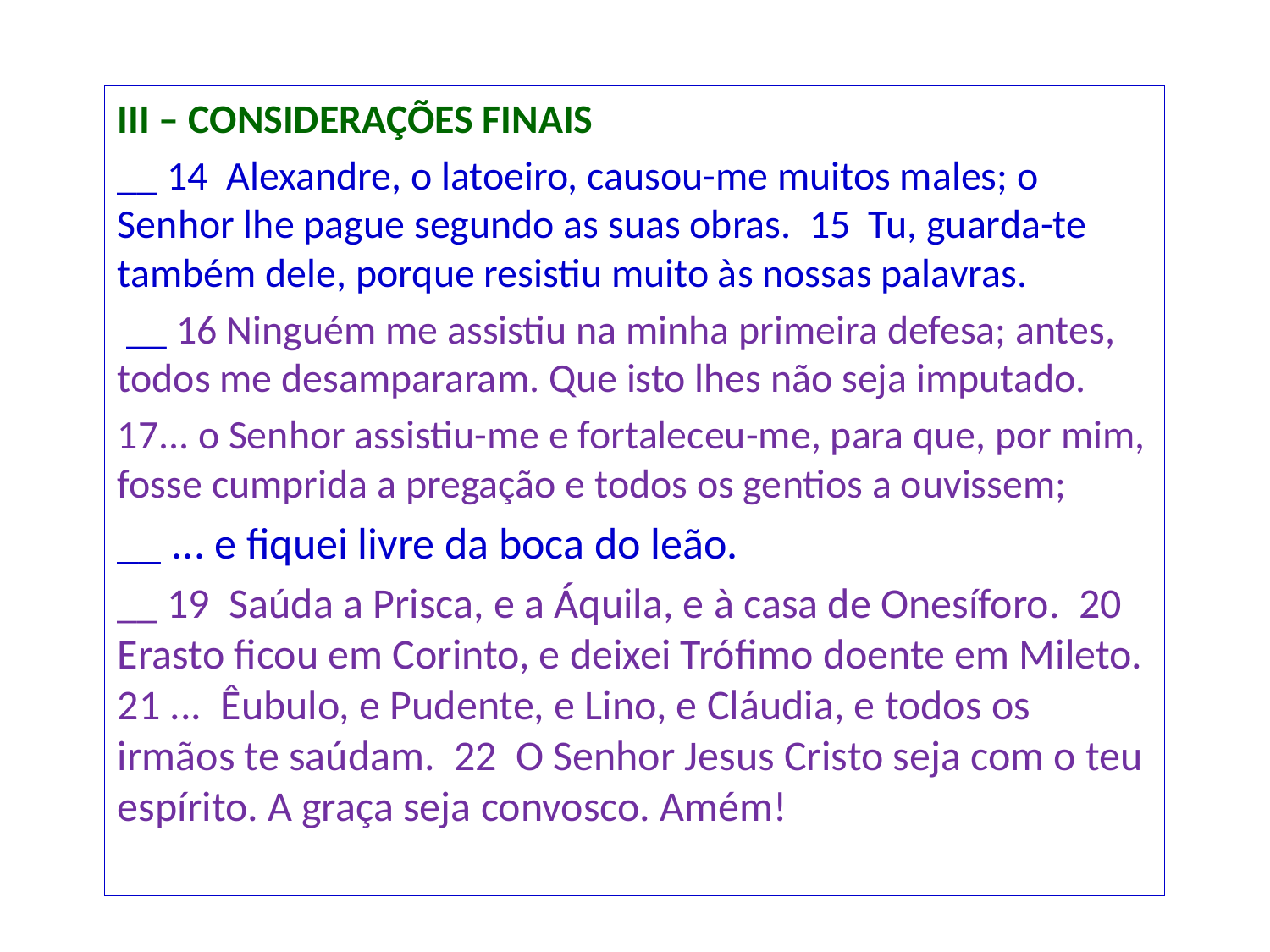

III – CONSIDERAÇÕES FINAIS
__ 14  Alexandre, o latoeiro, causou-me muitos males; o Senhor lhe pague segundo as suas obras.  15  Tu, guarda-te também dele, porque resistiu muito às nossas palavras.
 __ 16 Ninguém me assistiu na minha primeira defesa; antes, todos me desampararam. Que isto lhes não seja imputado.
17... o Senhor assistiu-me e fortaleceu-me, para que, por mim, fosse cumprida a pregação e todos os gentios a ouvissem;
__ ... e fiquei livre da boca do leão.
__ 19  Saúda a Prisca, e a Áquila, e à casa de Onesíforo.  20  Erasto ficou em Corinto, e deixei Trófimo doente em Mileto. 21 ...  Êubulo, e Pudente, e Lino, e Cláudia, e todos os irmãos te saúdam.  22  O Senhor Jesus Cristo seja com o teu espírito. A graça seja convosco. Amém!